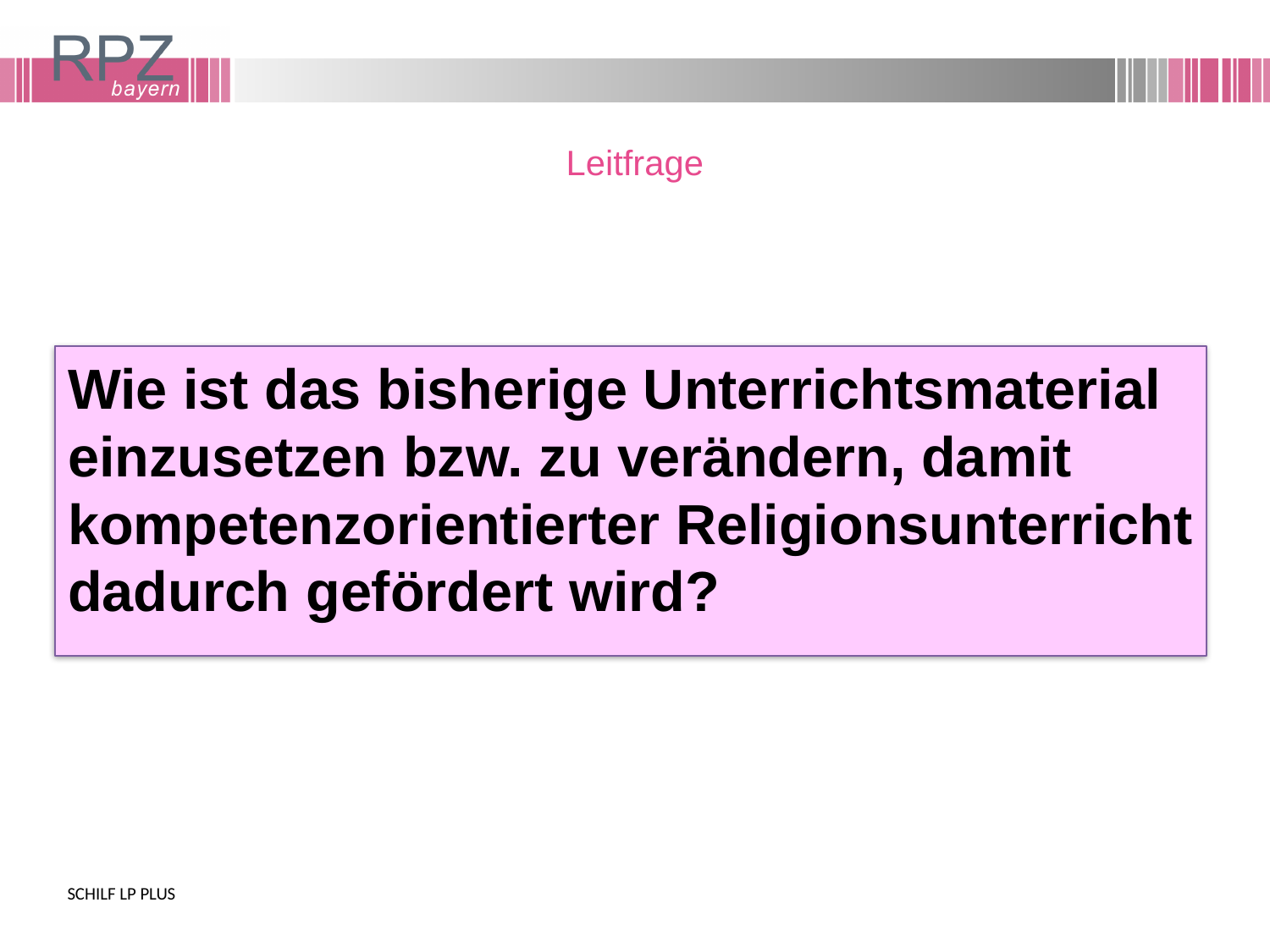

# Leitfrage
Wie ist das bisherige Unterrichtsmaterial einzusetzen bzw. zu verändern, damit kompetenzorientierter Religionsunterricht dadurch gefördert wird?